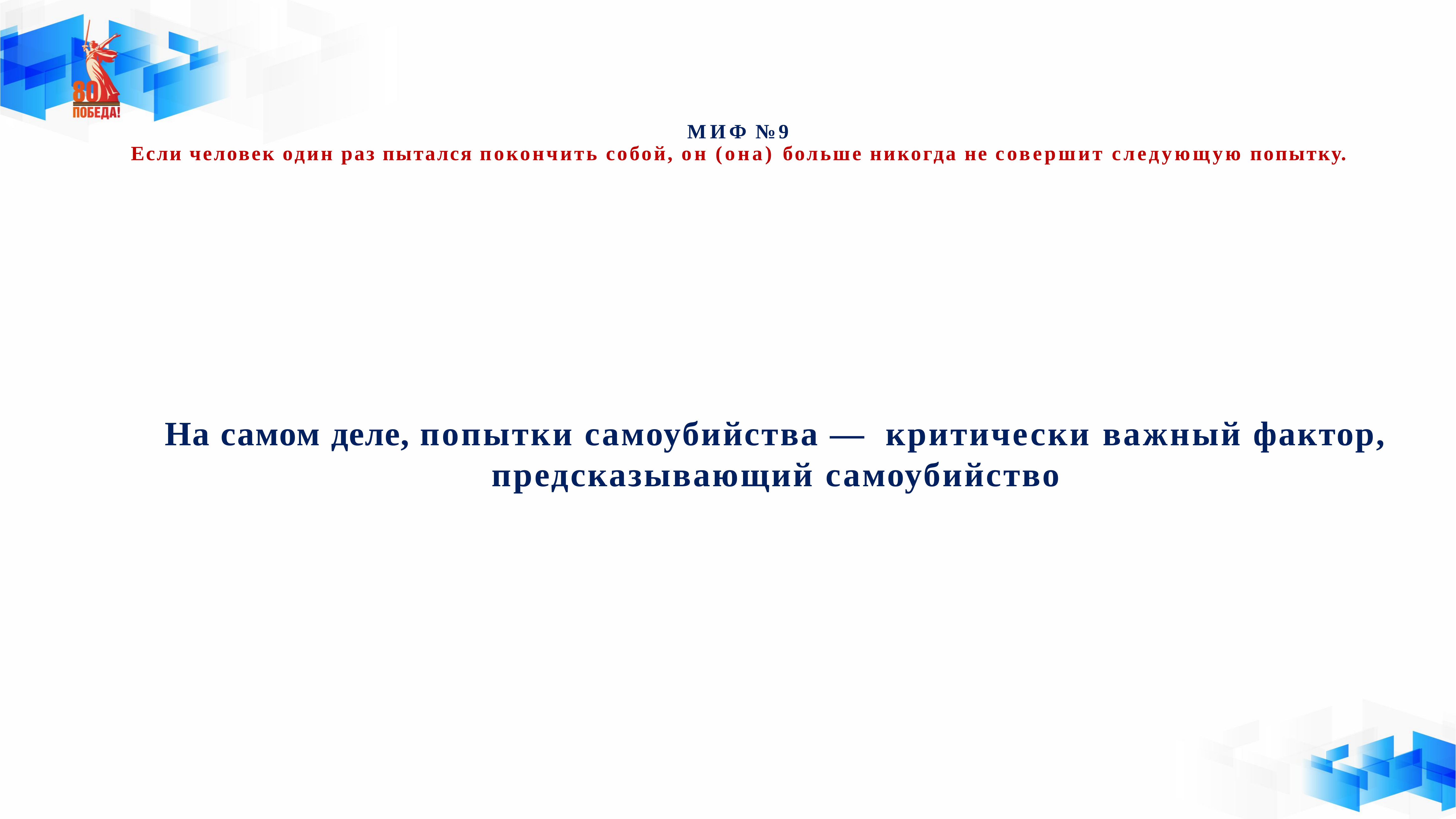

# МИФ №9 Если человек один раз пытался покончить собой, он (она) больше никогда не совершит следующую попытку.
На самом деле, попытки самоубийства — критически важный фактор, предсказывающий самоубийство